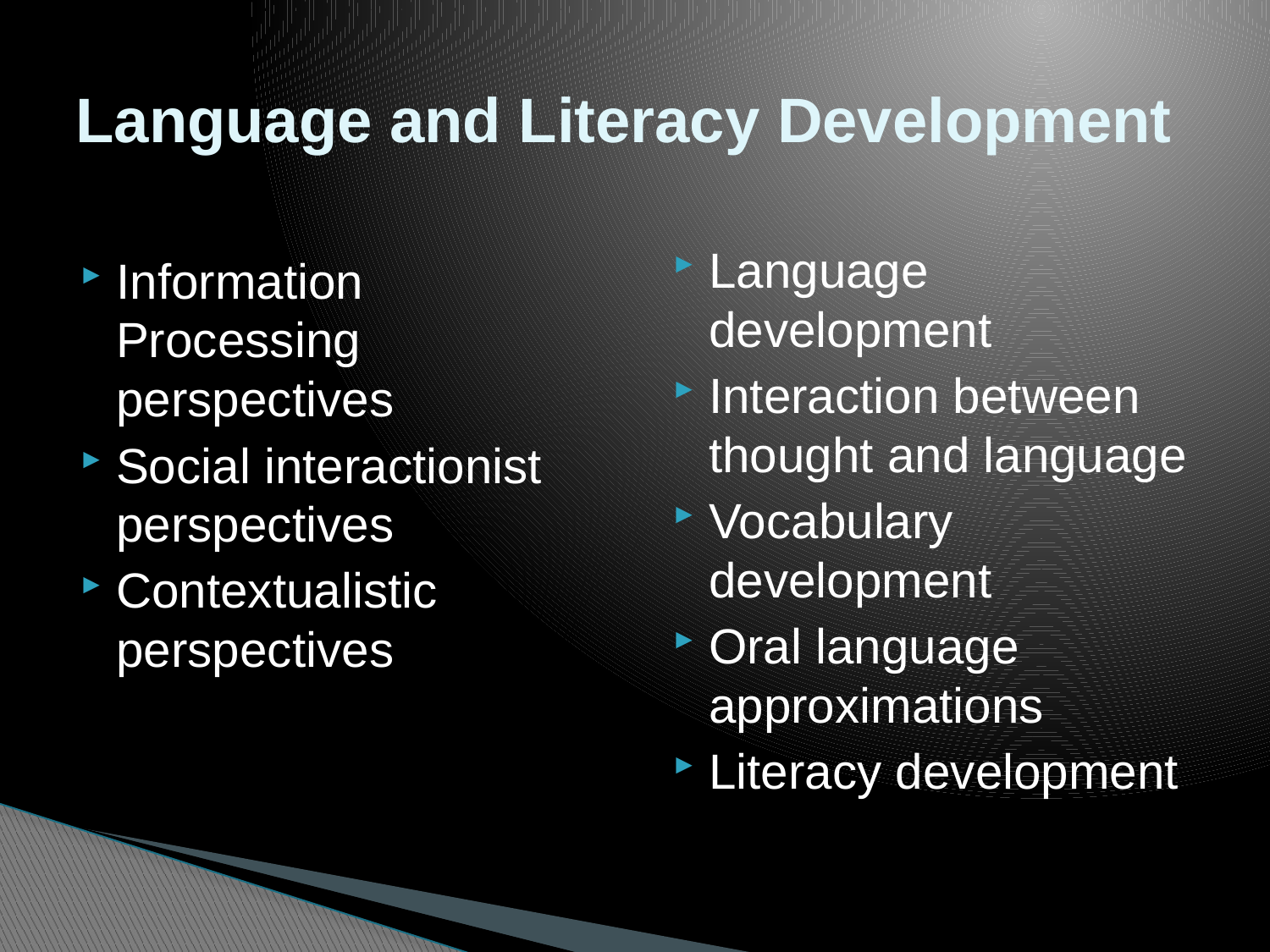

# Language and Literacy Development
Language development
Interaction between thought and language
Vocabulary development
Oral language approximations
Literacy development

Information Processing perspectives
Social interactionist perspectives
Contextualistic perspectives